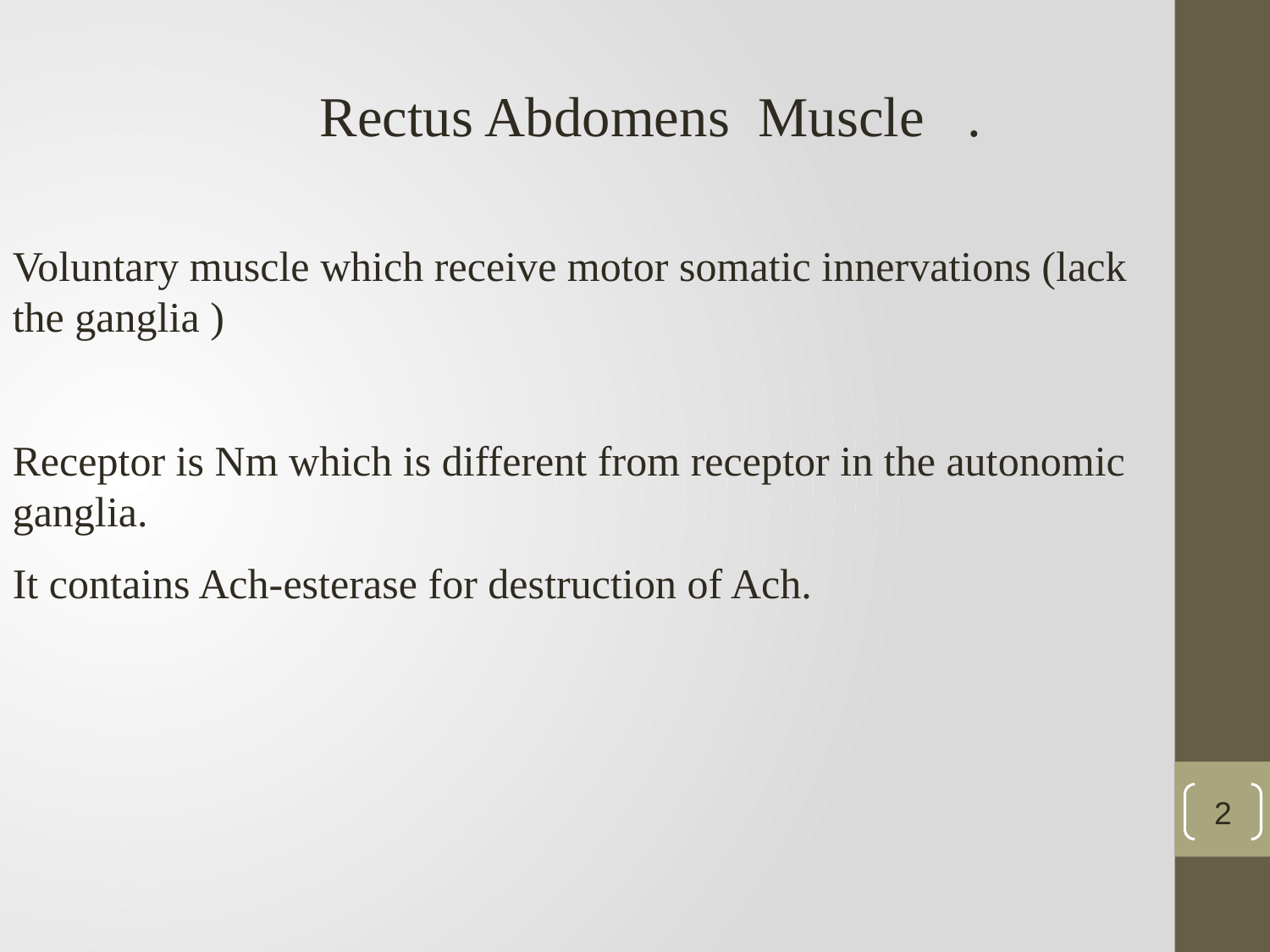

Rectus Abdomens  Muscle   .
Voluntary muscle which receive motor somatic innervations (lack the ganglia )

Receptor is Nm which is different from receptor in the autonomic ganglia.
It contains Ach-esterase for destruction of Ach.
2